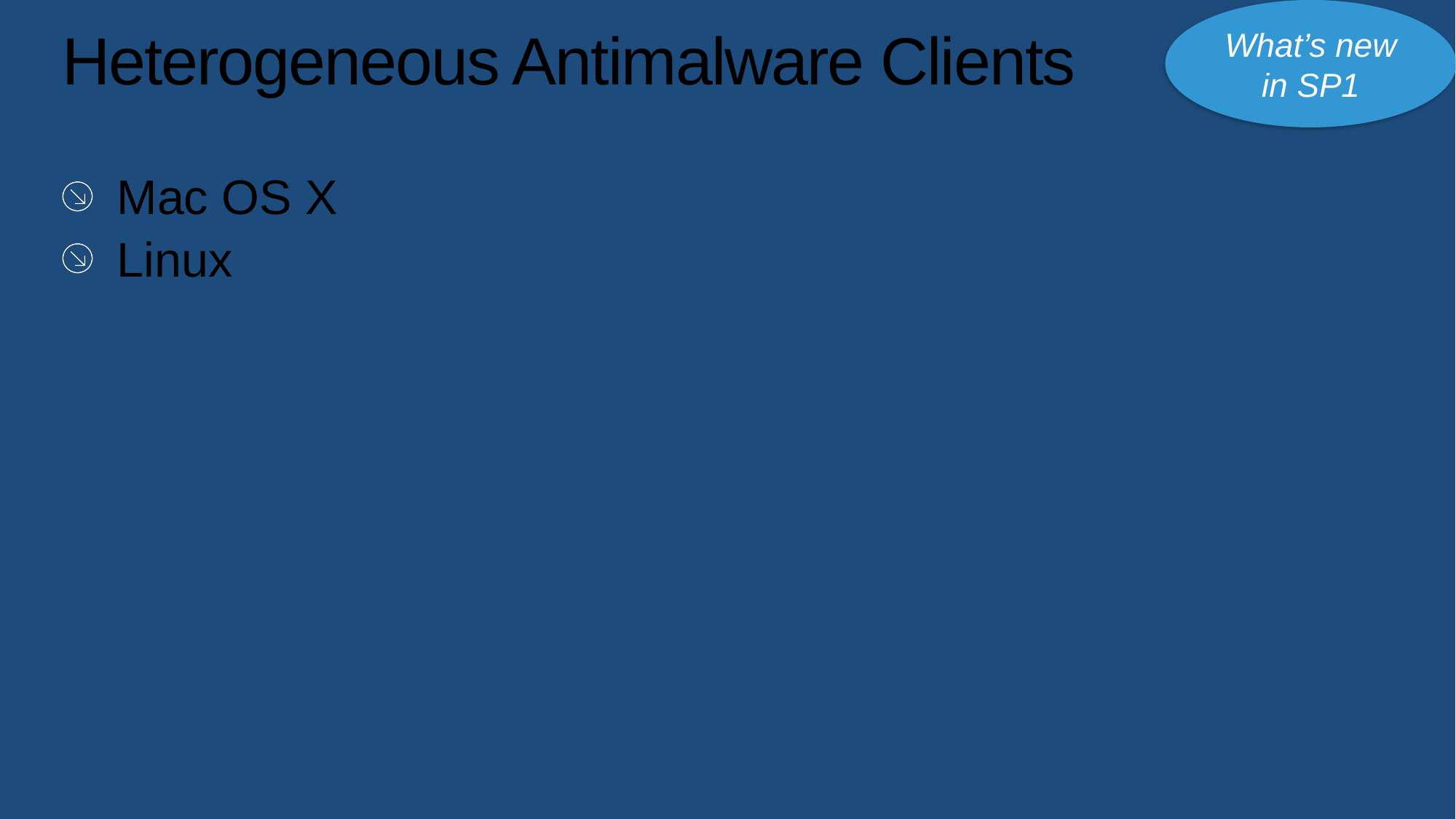

What’s new in SP1
# Heterogeneous Antimalware Clients
Mac OS X
Linux